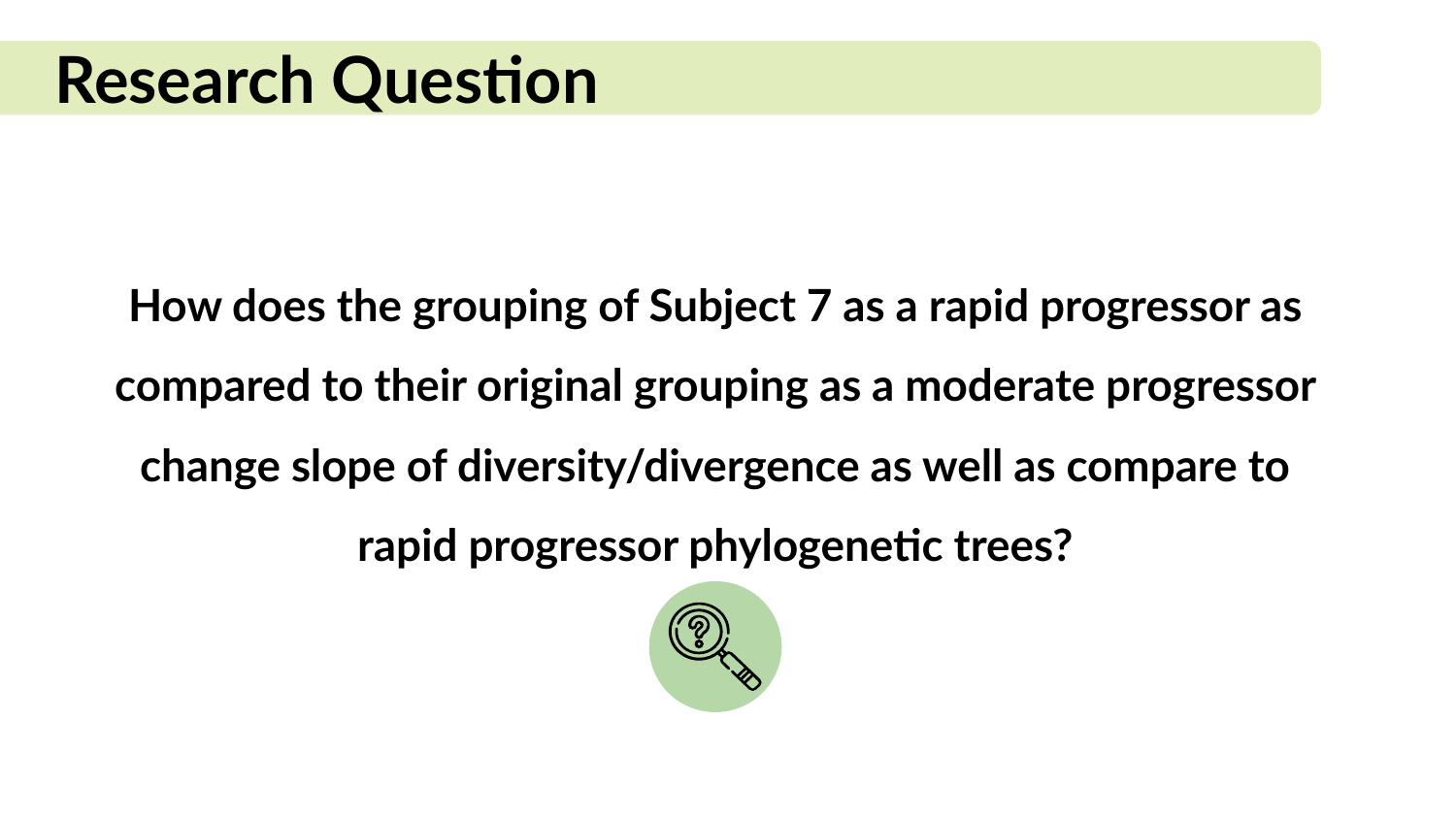

# Research Question
How does the grouping of Subject 7 as a rapid progressor as compared to their original grouping as a moderate progressor change slope of diversity/divergence as well as compare to rapid progressor phylogenetic trees?